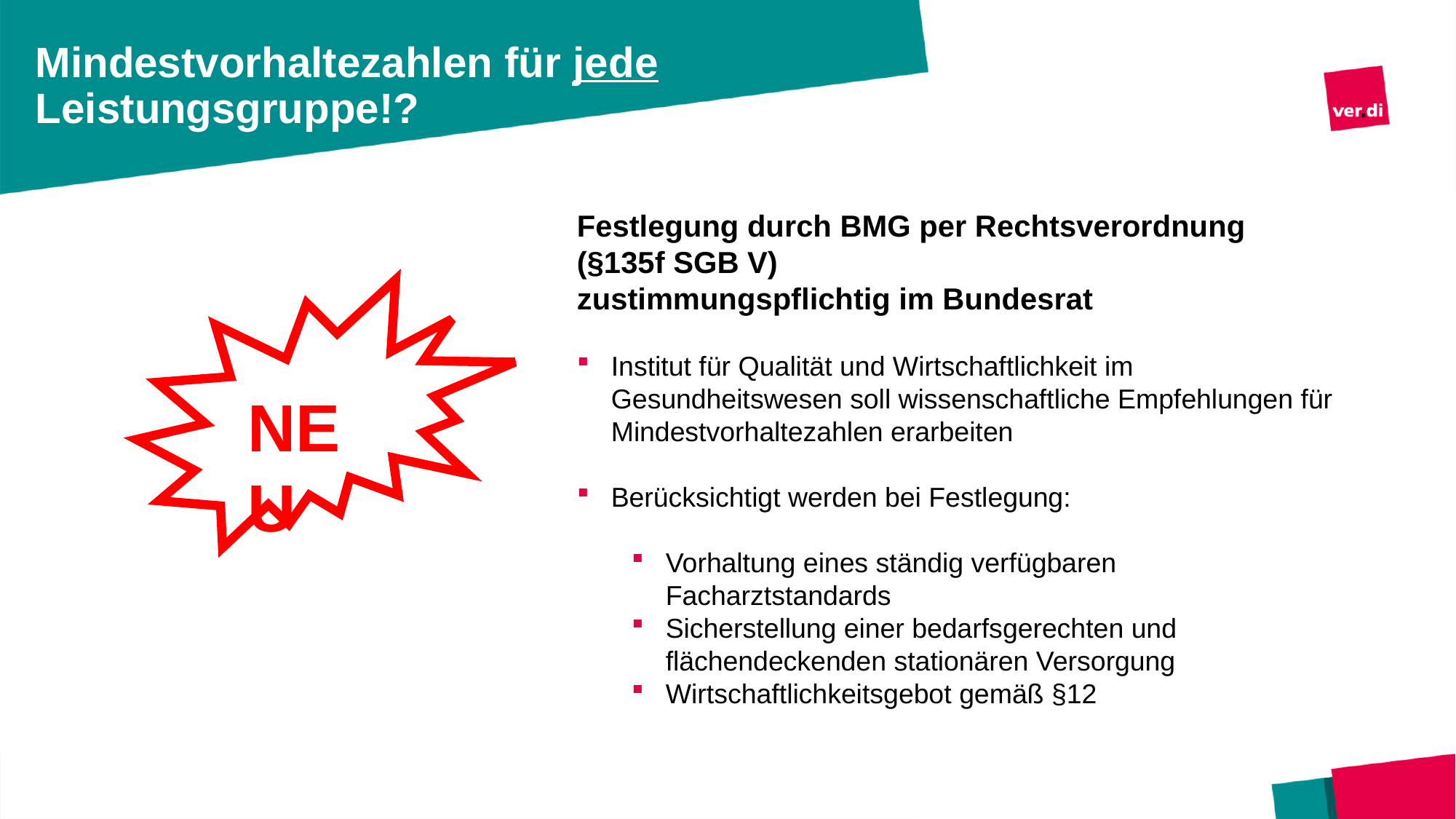

# Mindestvorhaltezahlen für jede  Leistungsgruppe!?
Festlegung durch BMG per Rechtsverordnung (§135f SGB V)
zustimmungspflichtig im Bundesrat

Institut für Qualität und Wirtschaftlichkeit im Gesundheitswesen soll wissenschaftliche Empfehlungen für Mindestvorhaltezahlen erarbeiten

Berücksichtigt werden bei Festlegung:

Vorhaltung eines ständig verfügbaren Facharztstandards
Sicherstellung einer bedarfsgerechten und flächendeckenden stationären Versorgung
Wirtschaftlichkeitsgebot gemäß §12

NEU